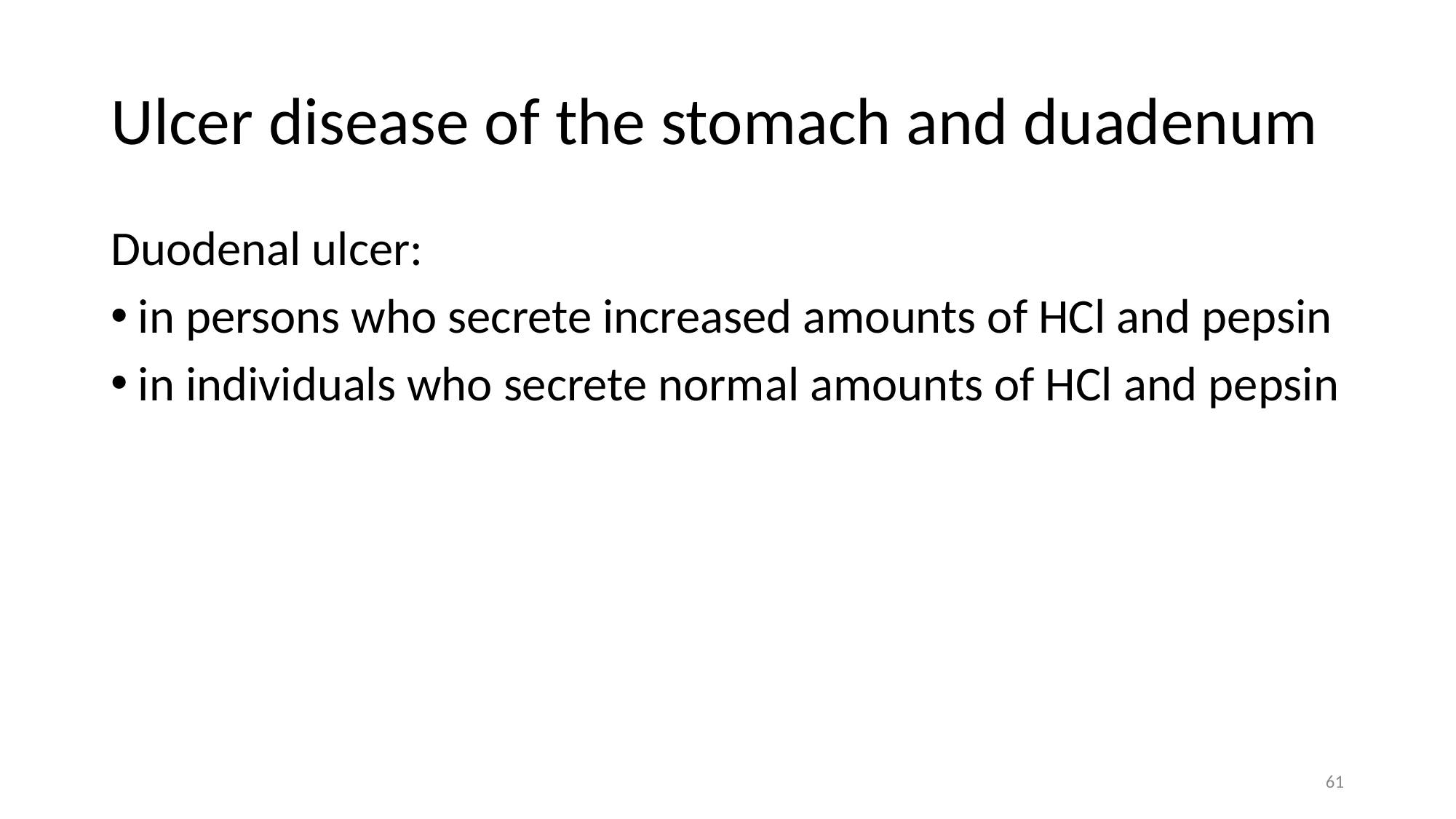

# Ulcer disease of the stomach and duadenum
Duodenal ulcer:
in persons who secrete increased amounts of HCl and pepsin
in individuals who secrete normal amounts of HCl and pepsin
61